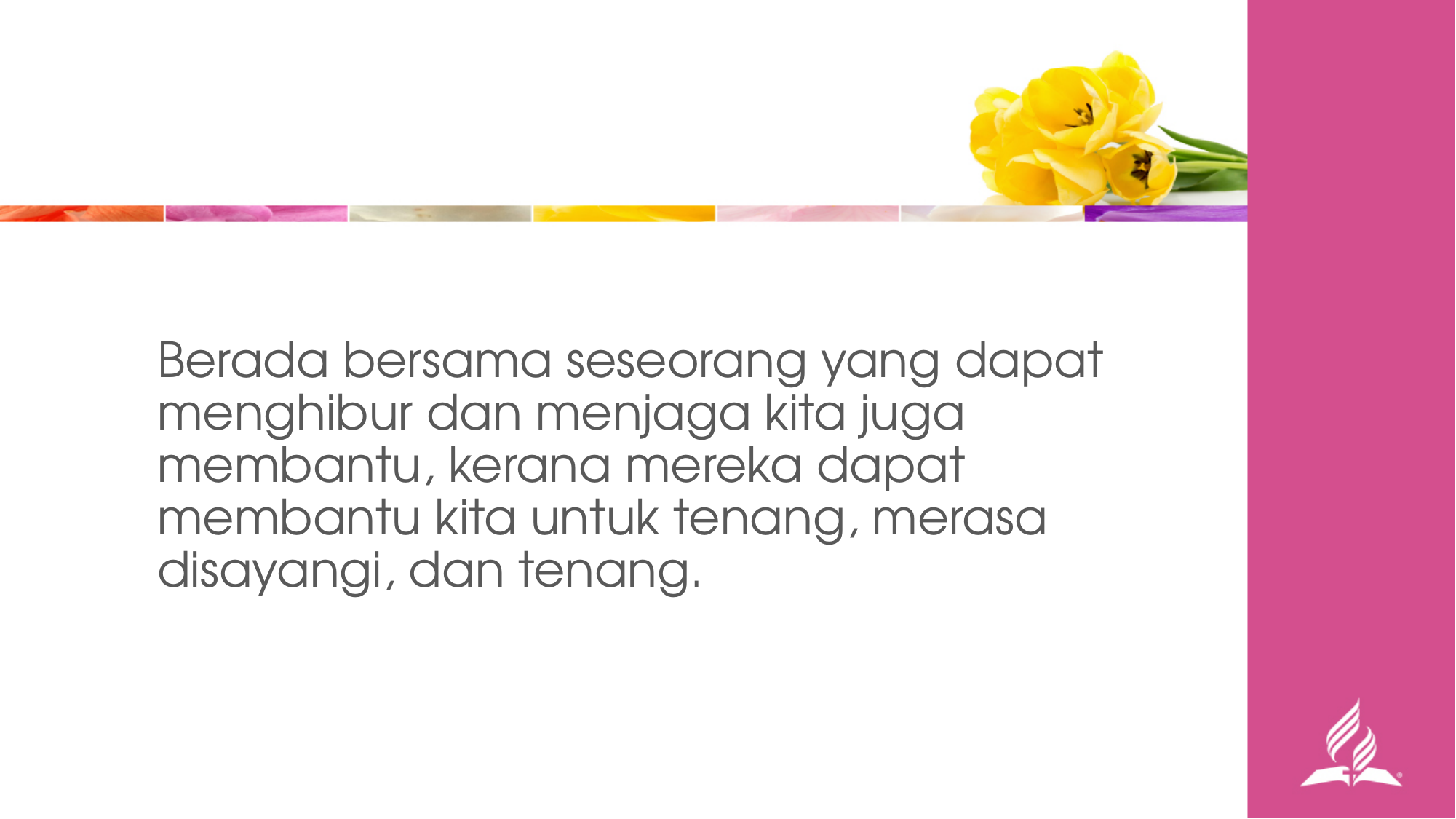

Berada bersama seseorang yang dapat menghibur dan menjaga kita juga membantu, kerana mereka dapat membantu kita untuk tenang, merasa disayangi, dan tenang.